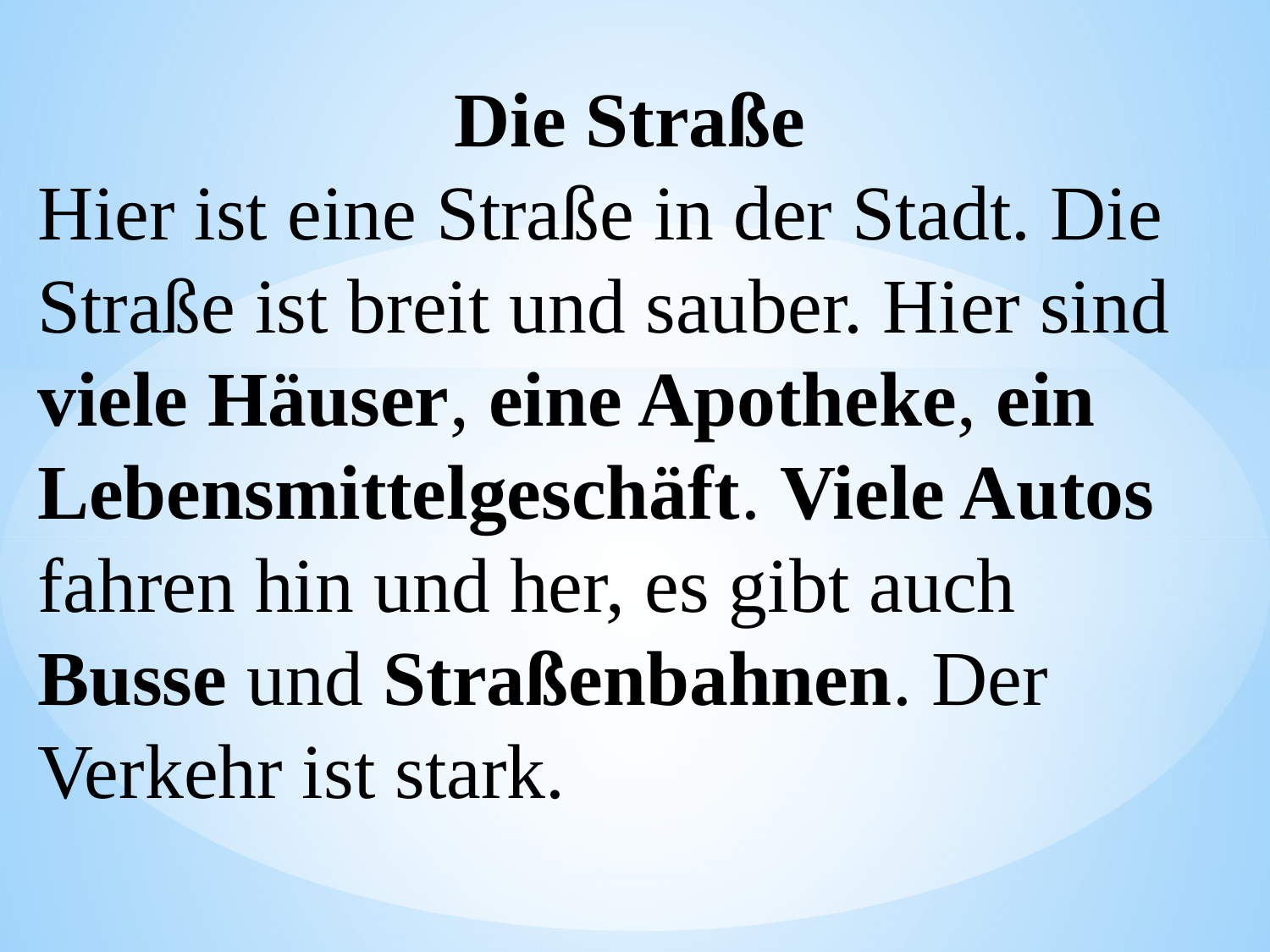

Die Straße
Hier ist eine Straße in der Stadt. Die Straße ist breit und sauber. Hier sind viele Häuser, eine Apotheke, ein Lebensmittelgeschäft. Viele Autos fahren hin und her, es gibt auch Busse und Straßenbahnen. Der Verkehr ist stark.
#